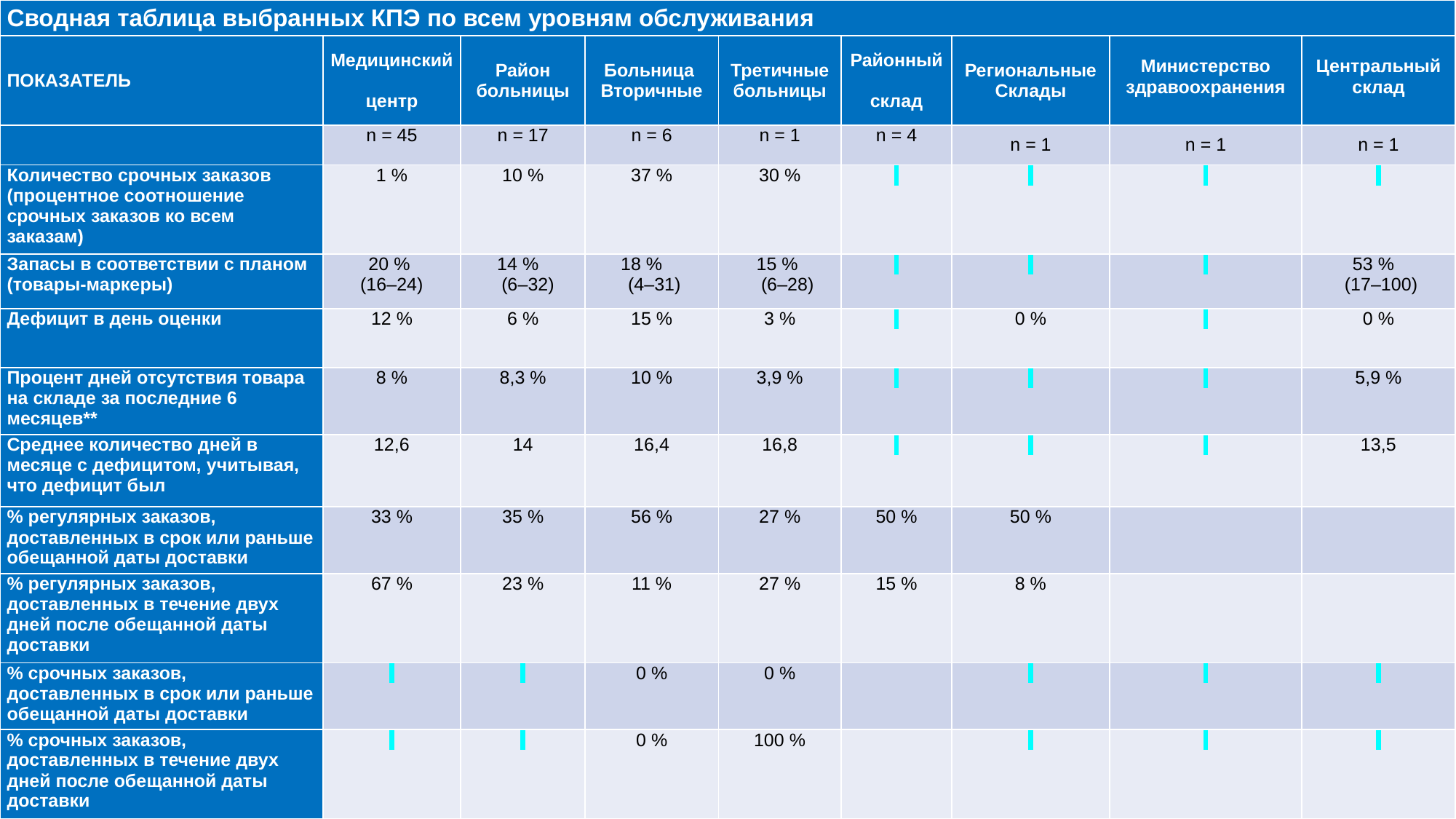

| Сводная таблица выбранных КПЭ по всем уровням обслуживания |  |  |  |  |  |  |  |  |
| --- | --- | --- | --- | --- | --- | --- | --- | --- |
| ПОКАЗАТЕЛЬ | Медицинский центр | Район больницы | Больница Вторичные | Третичные больницы | Районный склад | Региональные Склады | Министерство здравоохранения | Центральный склад |
|  | n = 45 | n = 17 | n = 6 | n = 1 | n = 4 | n = 1 | n = 1 | n = 1 |
| Количество срочных заказов (процентное соотношение срочных заказов ко всем заказам) | 1 % | 10 % | 37 % | 30 % |  |  |  |  |
| Запасы в соответствии с планом (товары-маркеры) | 20 % (16–24) | 14 % (6–32) | 18 % (4–31) | 15 % (6–28) |  |  |  | 53 % (17–100) |
| Дефицит в день оценки | 12 % | 6 % | 15 % | 3 % |  | 0 % |  | 0 % |
| Процент дней отсутствия товара на складе за последние 6 месяцев\*\* | 8 % | 8,3 % | 10 % | 3,9 % |  |  |  | 5,9 % |
| Среднее количество дней в месяце с дефицитом, учитывая, что дефицит был | 12,6 | 14 | 16,4 | 16,8 |  |  |  | 13,5 |
| % регулярных заказов, доставленных в срок или раньше обещанной даты доставки | 33 % | 35 % | 56 % | 27 % | 50 % | 50 % |  |  |
| % регулярных заказов, доставленных в течение двух дней после обещанной даты доставки | 67 % | 23 % | 11 % | 27 % | 15 % | 8 % |  |  |
| % срочных заказов, доставленных в срок или раньше обещанной даты доставки |  |  | 0 % | 0 % |  |  |  |  |
| % срочных заказов, доставленных в течение двух дней после обещанной даты доставки |  |  | 0 % | 100 % |  |  |  |  |